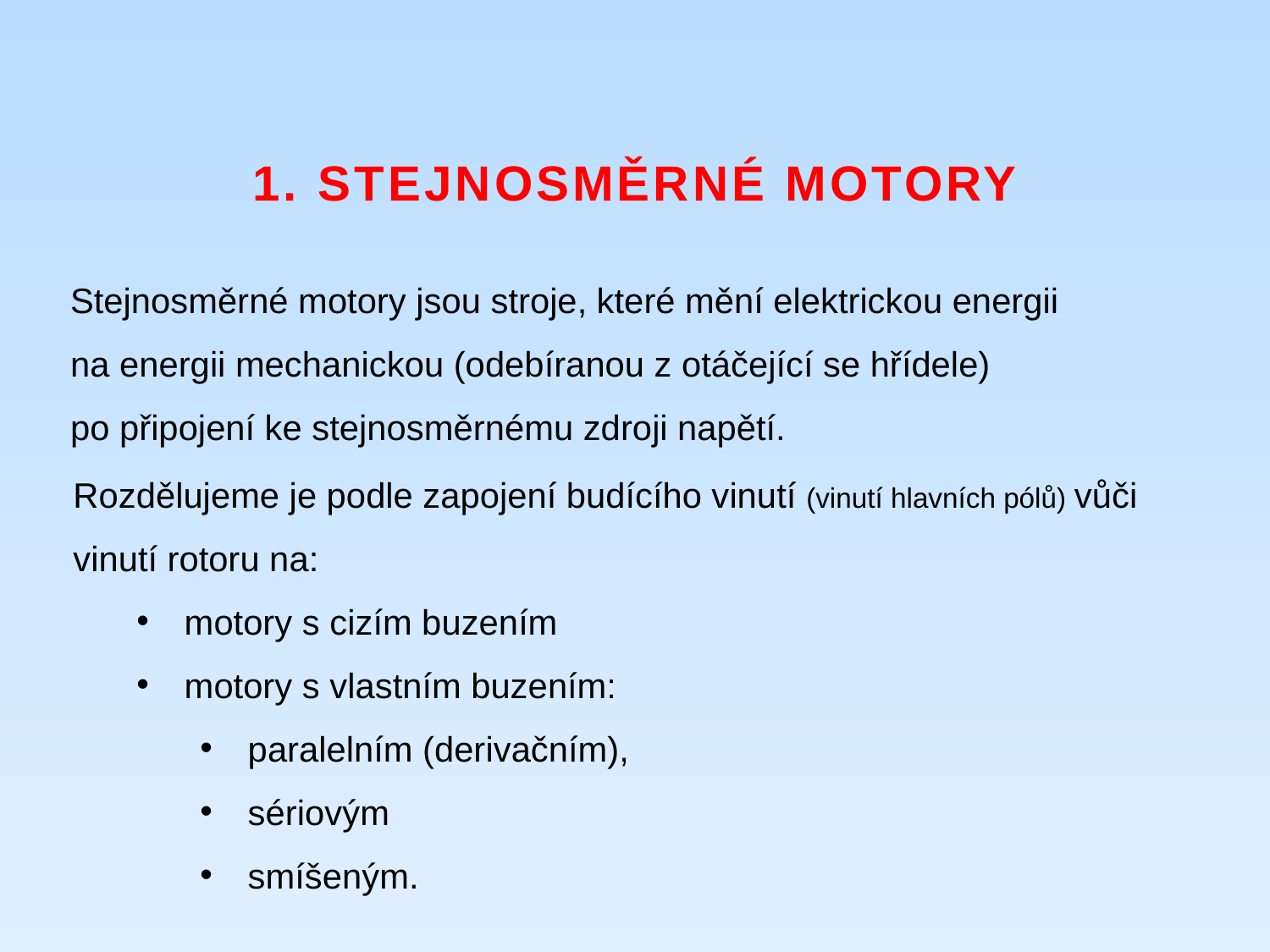

1. STEJNOSMĚRNÉ MOTORY
Stejnosměrné motory jsou stroje, které mění elektrickou energii na energii mechanickou (odebíranou z otáčející se hřídele) po připojení ke stejnosměrnému zdroji napětí.
Rozdělujeme je podle zapojení budícího vinutí (vinutí hlavních pólů) vůči vinutí rotoru na:
motory s cizím buzením
motory s vlastním buzením:
paralelním (derivačním),
sériovým
smíšeným.